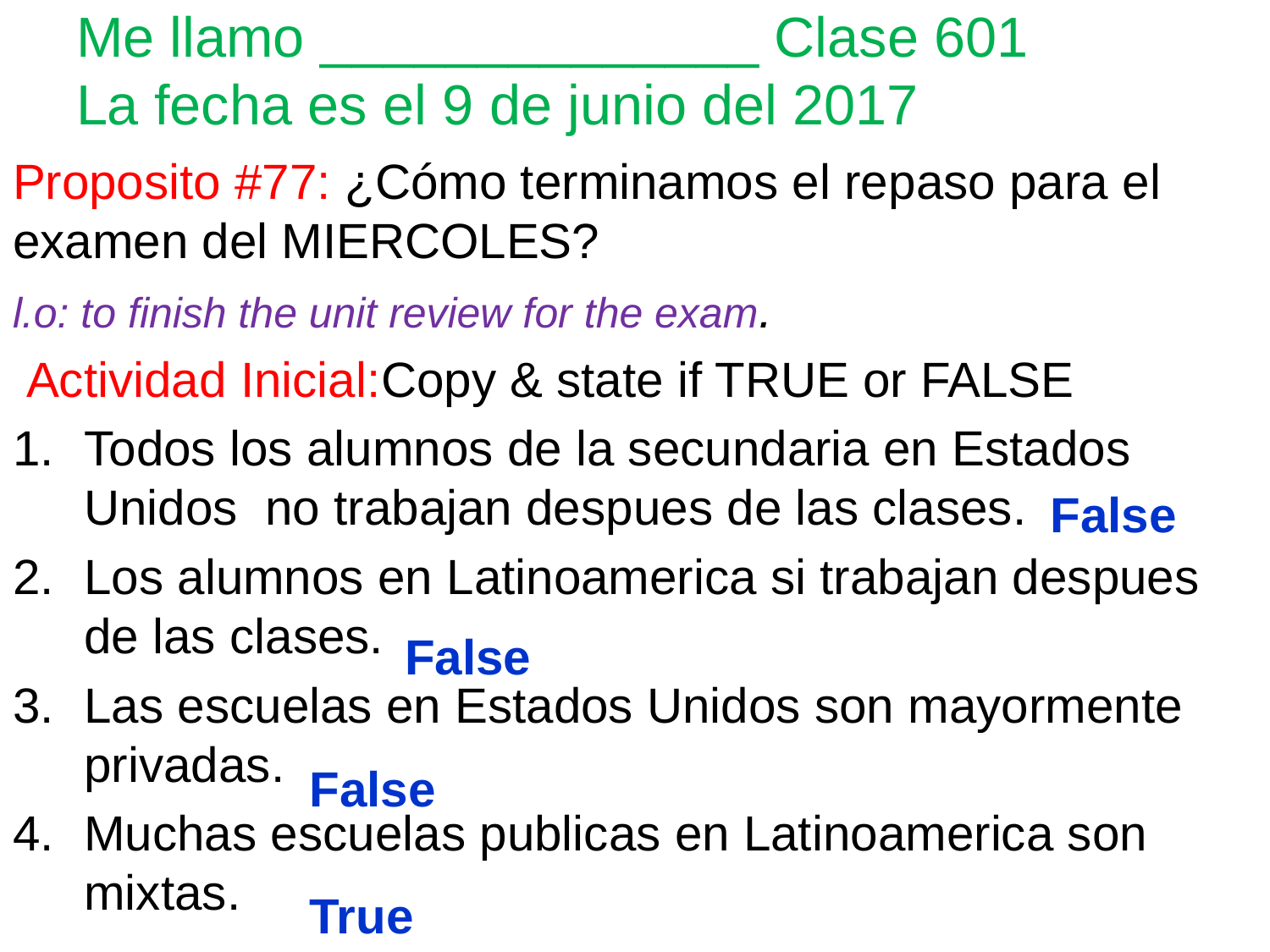

# Me llamo ______________ Clase 601 La fecha es el 9 de junio del 2017
Proposito #77: ¿Cómo terminamos el repaso para el examen del MIERCOLES?
l.o: to finish the unit review for the exam.
 Actividad Inicial:Copy & state if TRUE or FALSE
Todos los alumnos de la secundaria en Estados Unidos  no trabajan despues de las clases.
Los alumnos en Latinoamerica si trabajan despues de las clases.
Las escuelas en Estados Unidos son mayormente privadas.
Muchas escuelas publicas en Latinoamerica son mixtas.
False
False
False
True